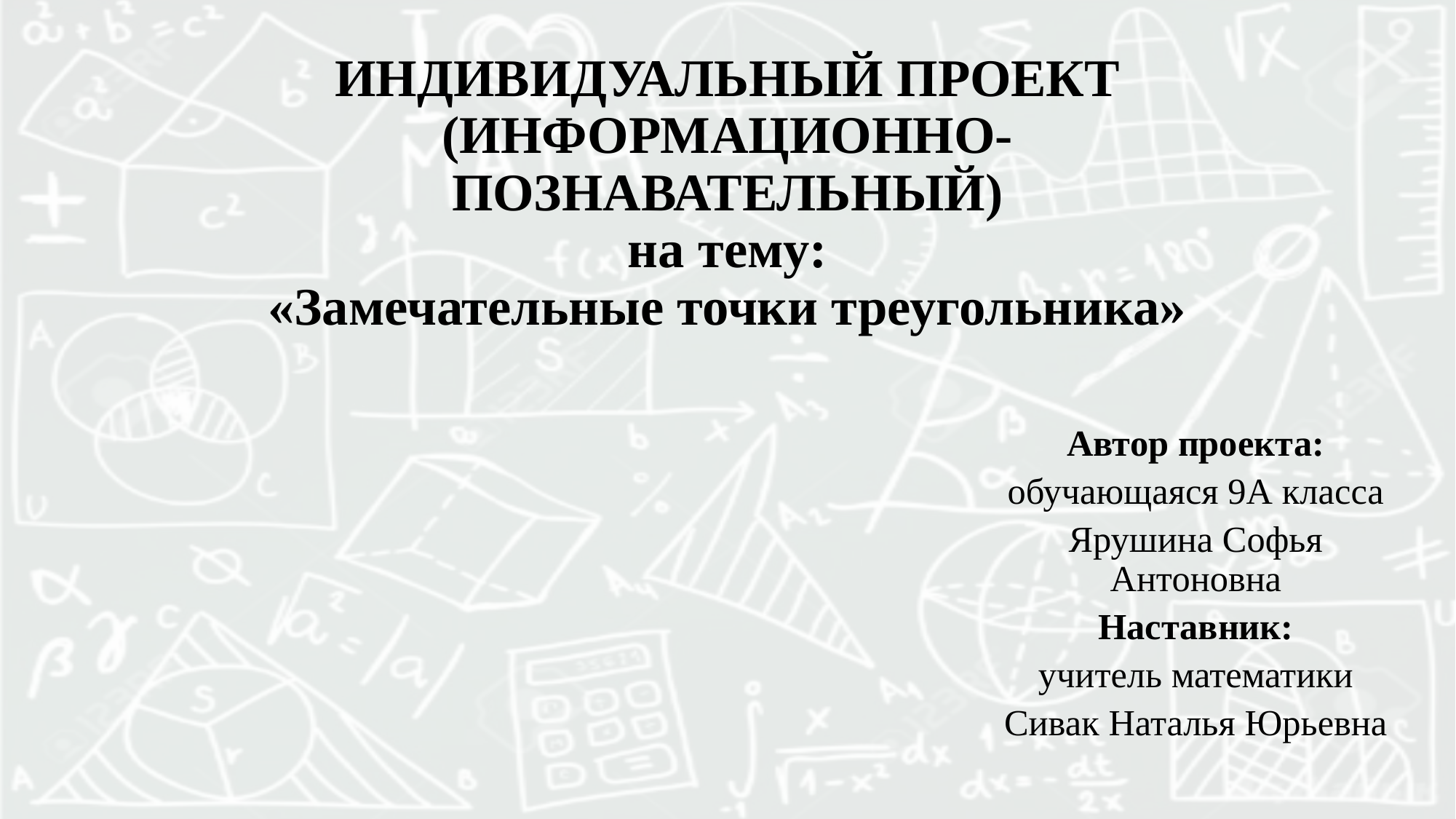

# ИНДИВИДУАЛЬНЫЙ ПРОЕКТ (ИНФОРМАЦИОННО-ПОЗНАВАТЕЛЬНЫЙ) на тему: «Замечательные точки треугольника»
Автор проекта:
обучающаяся 9А класса
Ярушина Софья Антоновна
Наставник:
учитель математики
Сивак Наталья Юрьевна